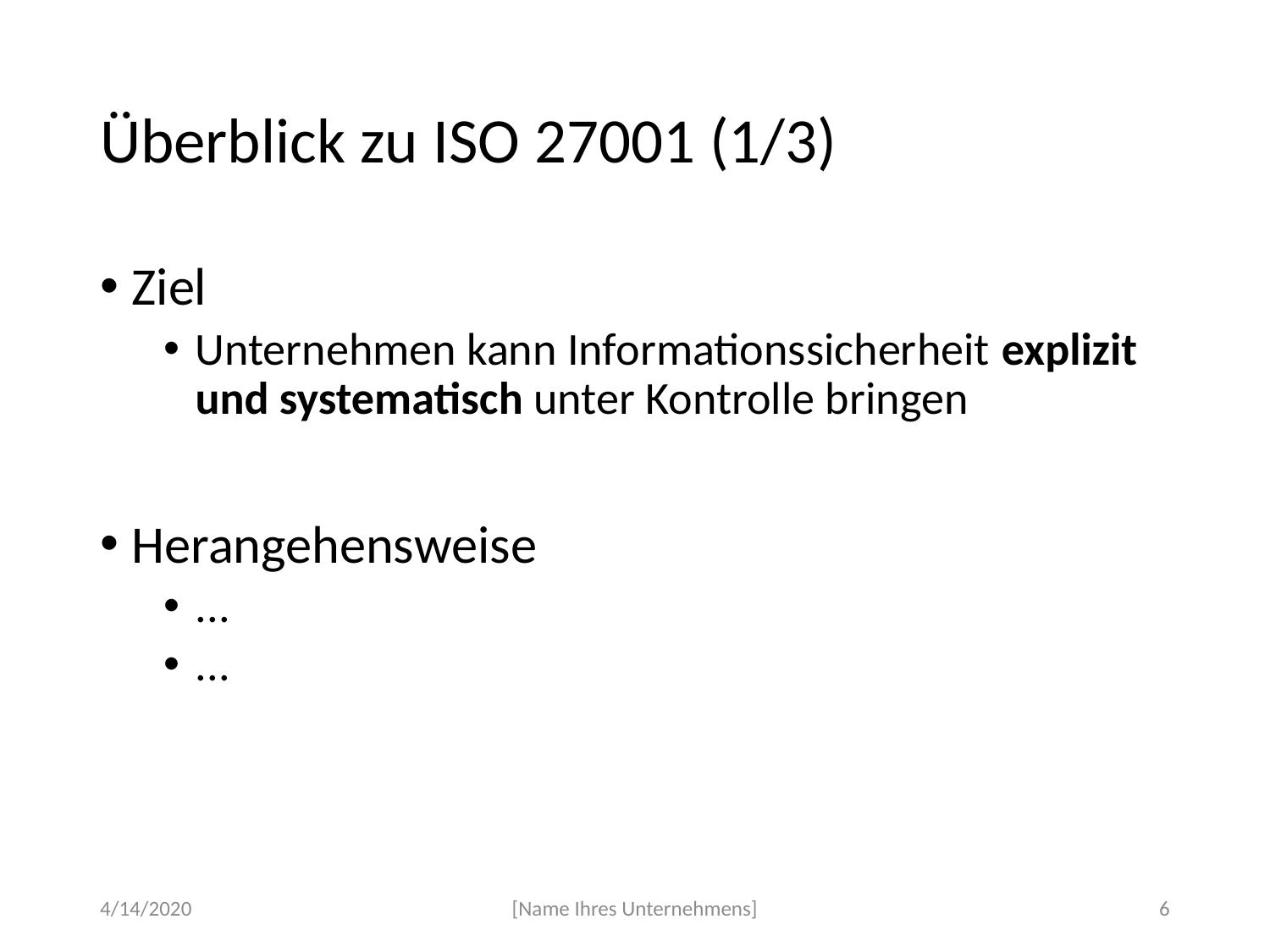

# Überblick zu ISO 27001 (1/3)
Ziel
Unternehmen kann Informationssicherheit explizit und systematisch unter Kontrolle bringen

Herangehensweise
...
...
4/14/2020
[Name Ihres Unternehmens]
6